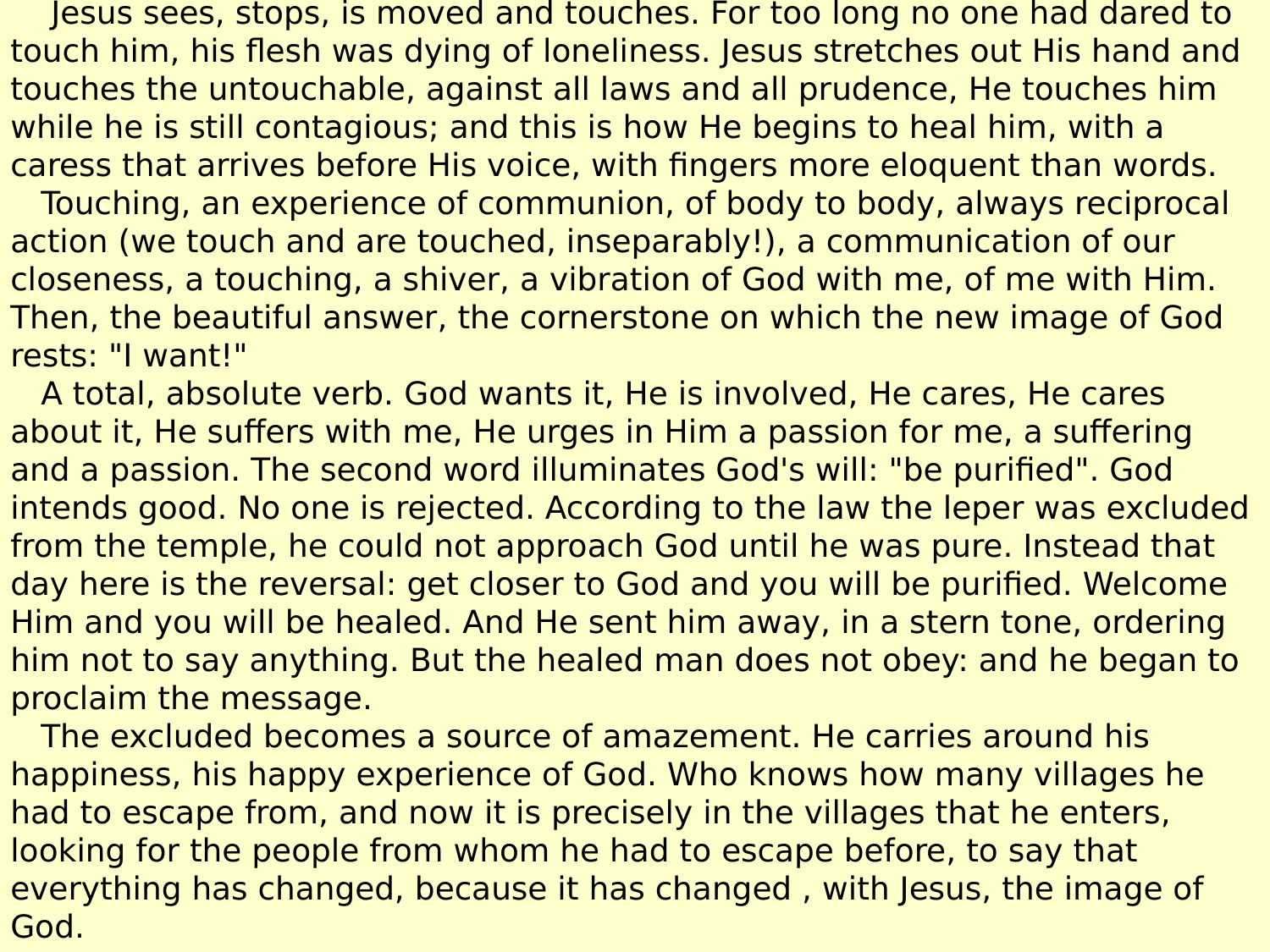

Jesus sees, stops, is moved and touches. For too long no one had dared to touch him, his flesh was dying of loneliness. Jesus stretches out His hand and touches the untouchable, against all laws and all prudence, He touches him while he is still contagious; and this is how He begins to heal him, with a caress that arrives before His voice, with fingers more eloquent than words.
   Touching, an experience of communion, of body to body, always reciprocal action (we touch and are touched, inseparably!), a communication of our closeness, a touching, a shiver, a vibration of God with me, of me with Him. Then, the beautiful answer, the cornerstone on which the new image of God rests: "I want!"
   A total, absolute verb. God wants it, He is involved, He cares, He cares about it, He suffers with me, He urges in Him a passion for me, a suffering and a passion. The second word illuminates God's will: "be purified". God intends good. No one is rejected. According to the law the leper was excluded from the temple, he could not approach God until he was pure. Instead that day here is the reversal: get closer to God and you will be purified. Welcome Him and you will be healed. And He sent him away, in a stern tone, ordering him not to say anything. But the healed man does not obey: and he began to proclaim the message.
   The excluded becomes a source of amazement. He carries around his happiness, his happy experience of God. Who knows how many villages he had to escape from, and now it is precisely in the villages that he enters, looking for the people from whom he had to escape before, to say that everything has changed, because it has changed , with Jesus, the image of God.